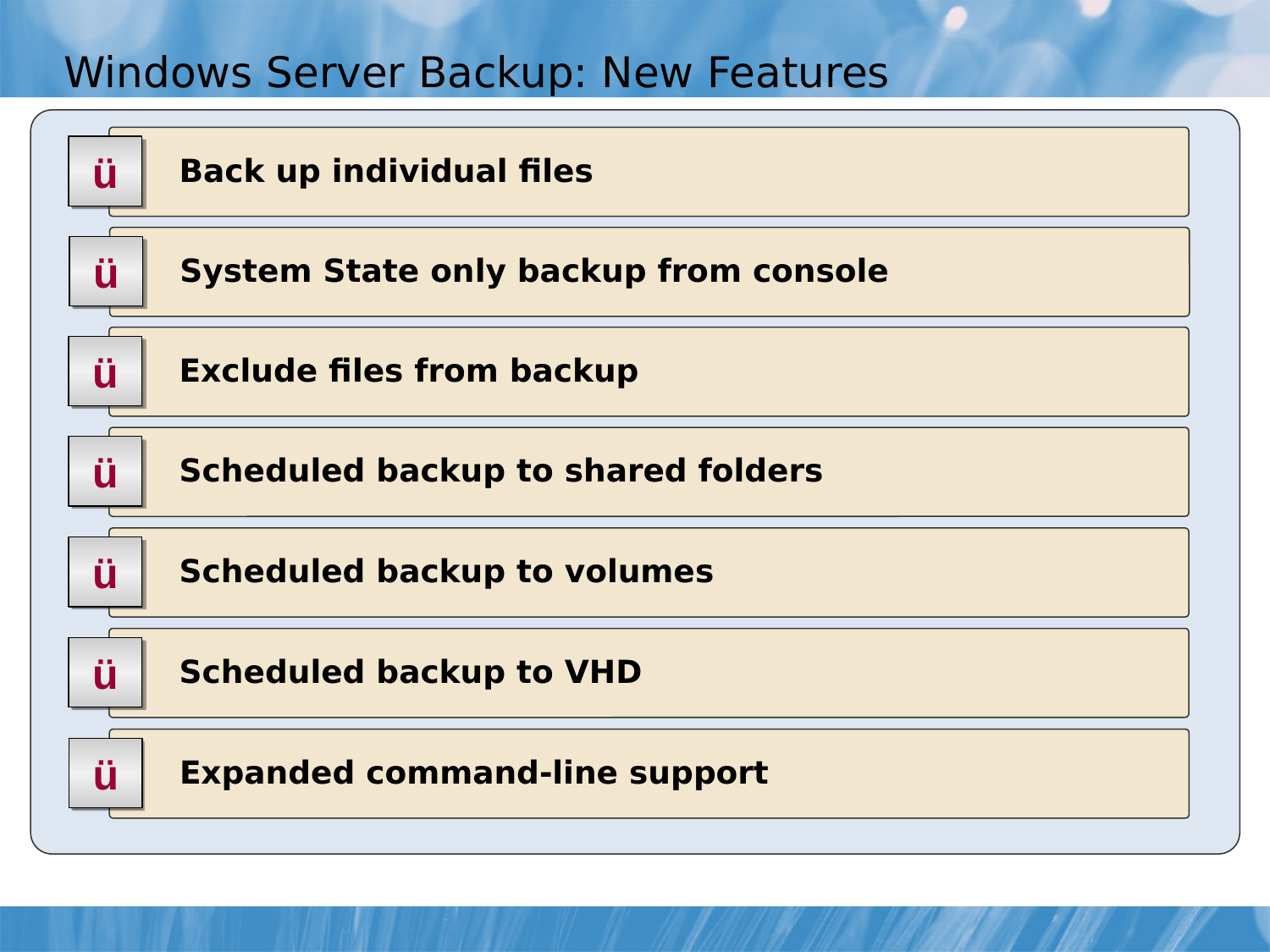

# Windows Server Backup: New Features

	   Back up individual files
ü
	   System State only backup from console
ü
	   Exclude files from backup
ü
	   Scheduled backup to shared folders
ü
	   Scheduled backup to volumes
ü
	   Scheduled backup to VHD
ü
	   Expanded command-line support
ü